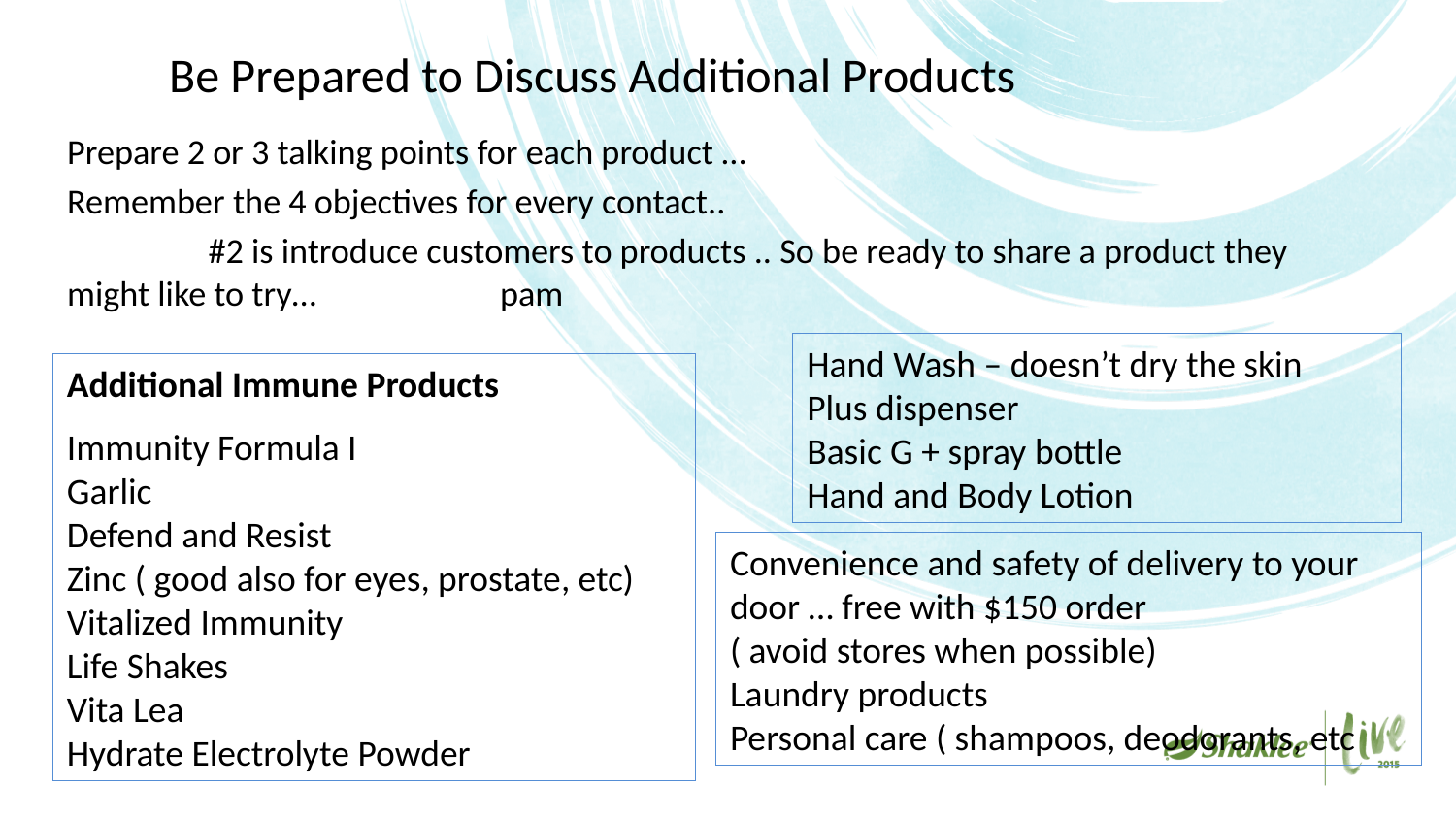

# Be Prepared to Discuss Additional Products
Prepare 2 or 3 talking points for each product …
Remember the 4 objectives for every contact..
	#2 is introduce customers to products .. So be ready to share a product they 										might like to try…                       pam
Hand Wash – doesn’t dry the skin
Plus dispenser
Basic G + spray bottle
Hand and Body Lotion
Additional Immune Products

Immunity Formula I
Garlic
Defend and Resist
Zinc ( good also for eyes, prostate, etc)
Vitalized Immunity
Life Shakes
Vita Lea
Hydrate Electrolyte Powder
Convenience and safety of delivery to your door … free with $150 order
( avoid stores when possible)
Laundry products
Personal care ( shampoos, deodorants, etc